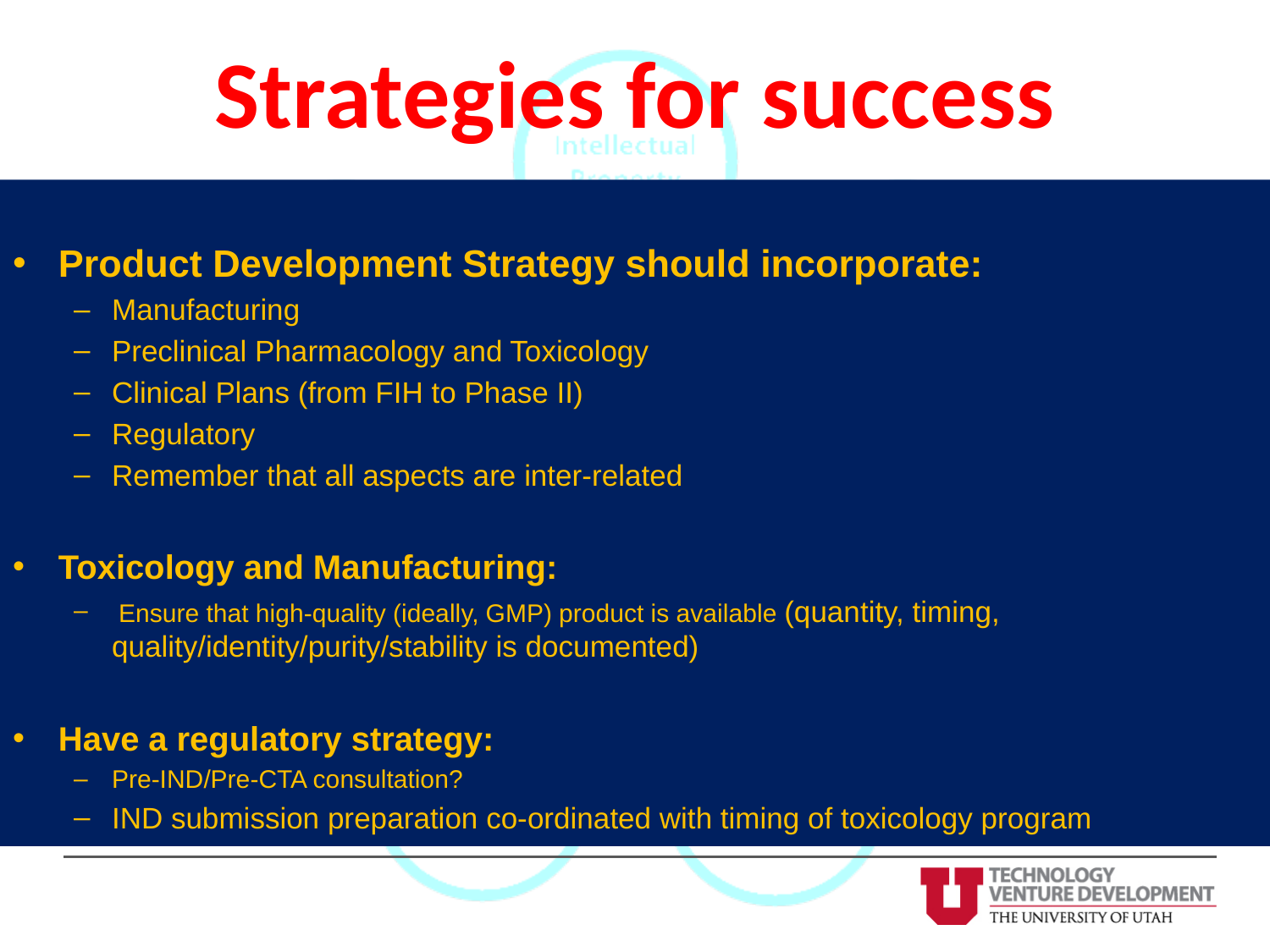

# Strategies for success

Product Development Strategy should incorporate:
Manufacturing
Preclinical Pharmacology and Toxicology
Clinical Plans (from FIH to Phase II)
Regulatory
Remember that all aspects are inter-related

Toxicology and Manufacturing:
 Ensure that high-quality (ideally, GMP) product is available (quantity, timing, quality/identity/purity/stability is documented)

Have a regulatory strategy:
Pre-IND/Pre-CTA consultation?
IND submission preparation co-ordinated with timing of toxicology program